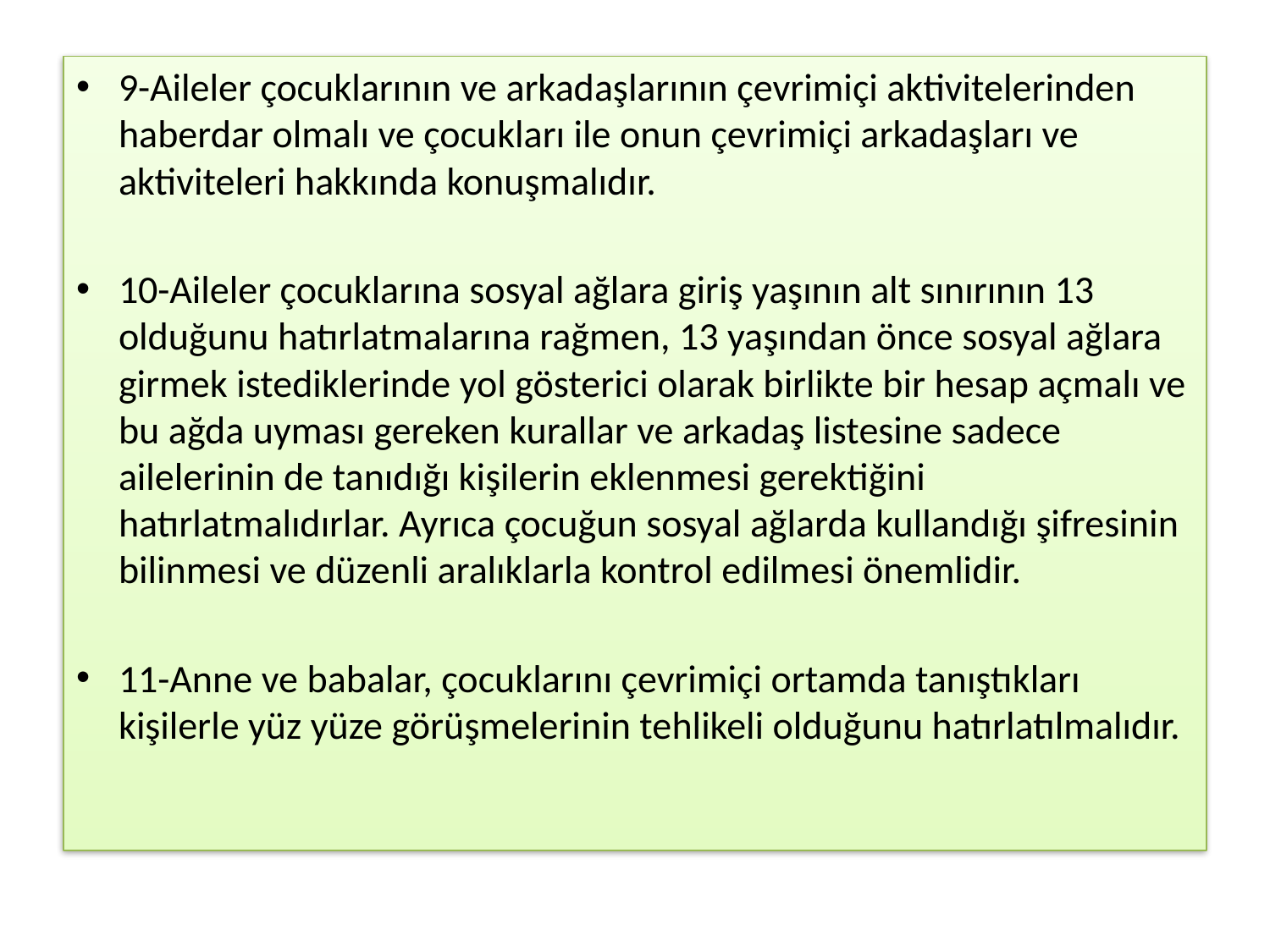

9-Aileler çocuklarının ve arkadaşlarının çevrimiçi aktivitelerinden haberdar olmalı ve çocukları ile onun çevrimiçi arkadaşları ve aktiviteleri hakkında konuşmalıdır.

10-Aileler çocuklarına sosyal ağlara giriş yaşının alt sınırının 13 olduğunu hatırlatmalarına rağmen, 13 yaşından önce sosyal ağlara girmek istediklerinde yol gösterici olarak birlikte bir hesap açmalı ve bu ağda uyması gereken kurallar ve arkadaş listesine sadece ailelerinin de tanıdığı kişilerin eklenmesi gerektiğini hatırlatmalıdırlar. Ayrıca çocuğun sosyal ağlarda kullandığı şifresinin bilinmesi ve düzenli aralıklarla kontrol edilmesi önemlidir.

11-Anne ve babalar, çocuklarını çevrimiçi ortamda tanıştıkları kişilerle yüz yüze görüşmelerinin tehlikeli olduğunu hatırlatılmalıdır.